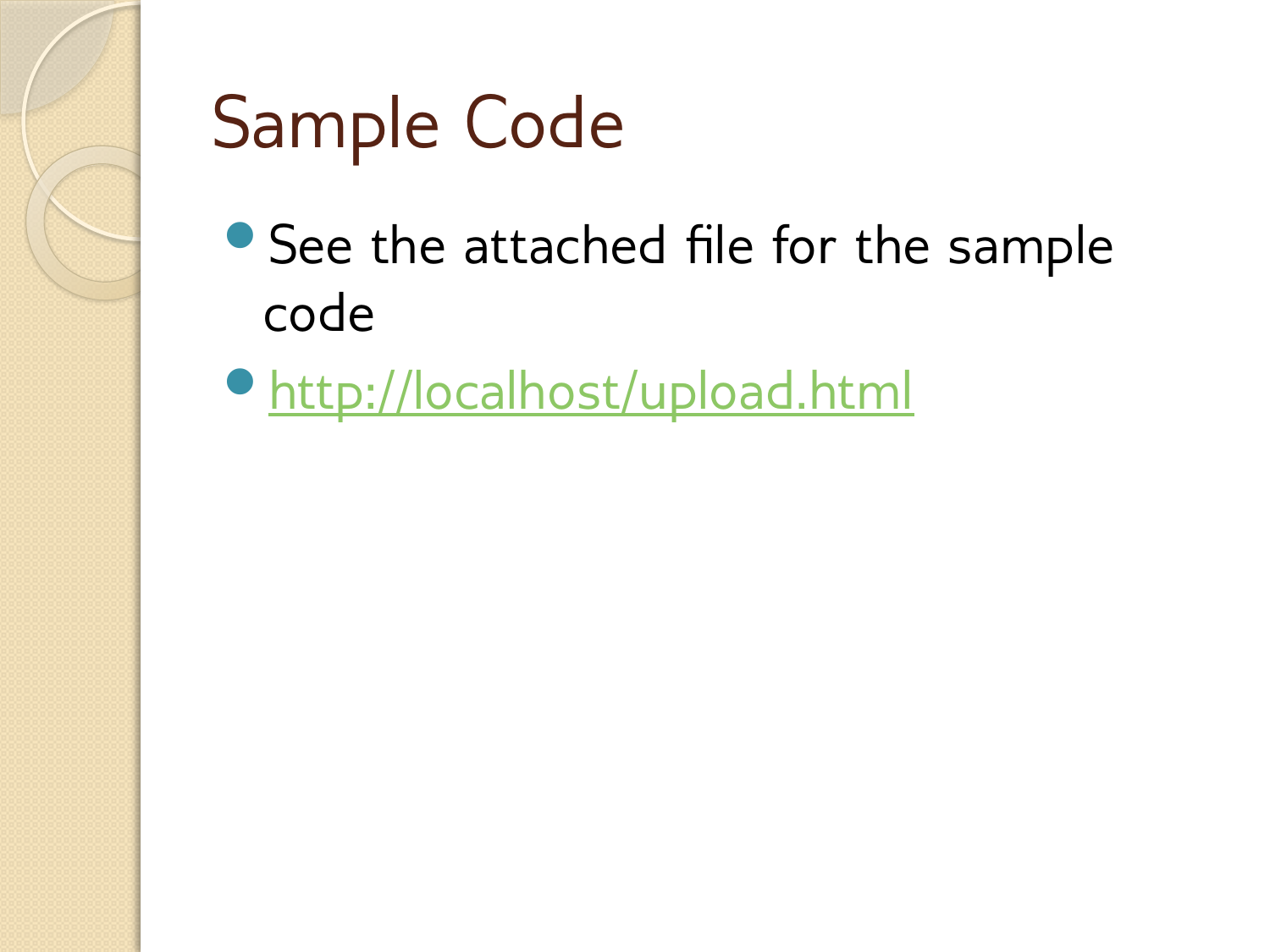

# Sample Code
See the attached file for the sample code
http://localhost/upload.html